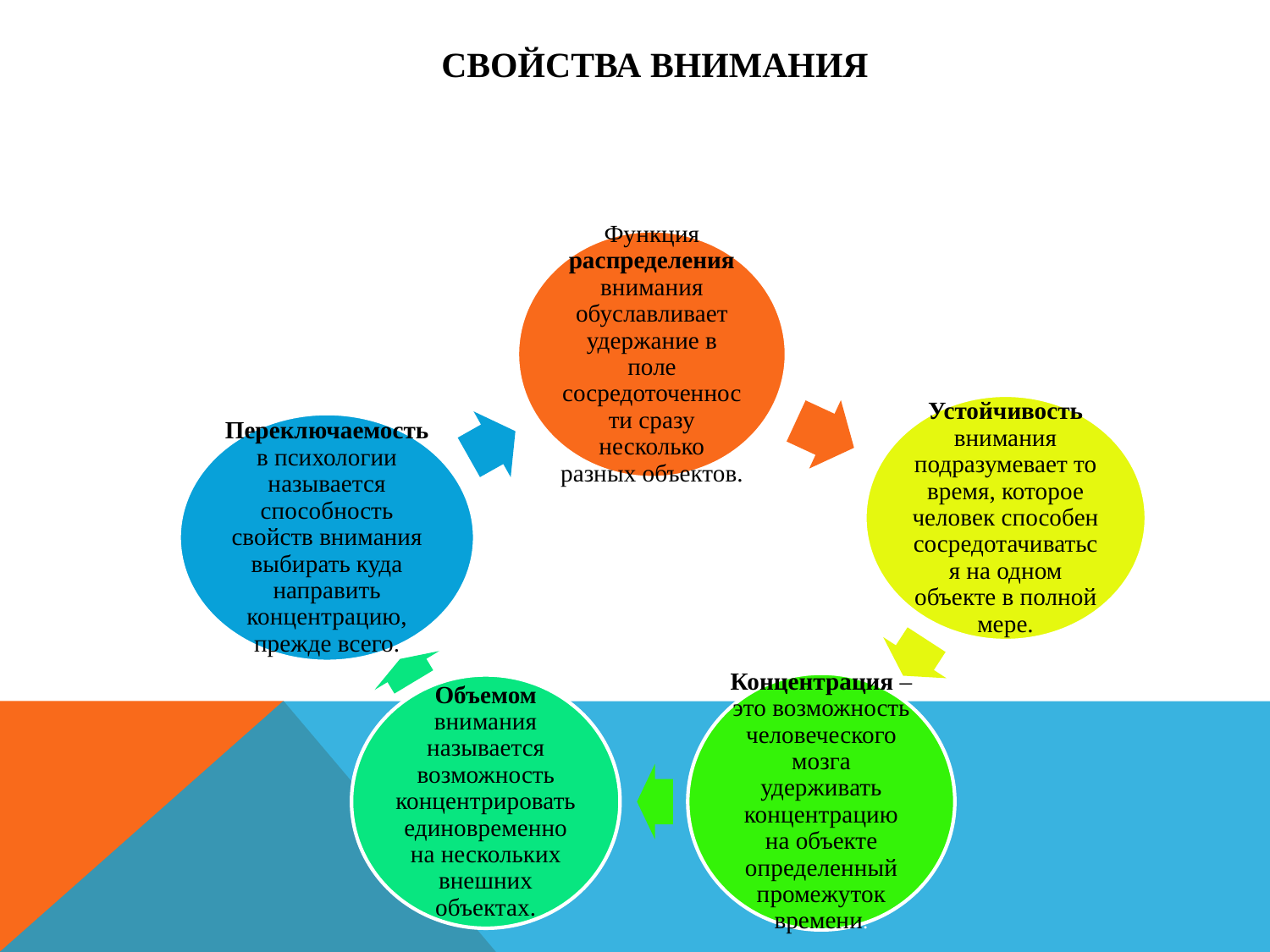

СВОЙСТВА ВНИМАНИЯ
Функция распределения внимания обуславливает удержание в поле сосредоточенности сразу несколько разных объектов.

Устойчивость внимания подразумевает то время, которое человек способен сосредотачиваться на одном объекте в полной мере.

Концентрация – это возможность человеческого мозга удерживать концентрацию на объекте определенный промежуток времени.

Объемом внимания называется возможность концентрировать единовременно на нескольких внешних объектах.

Переключаемость в психологии называется способность свойств внимания выбирать куда направить концентрацию, прежде всего.